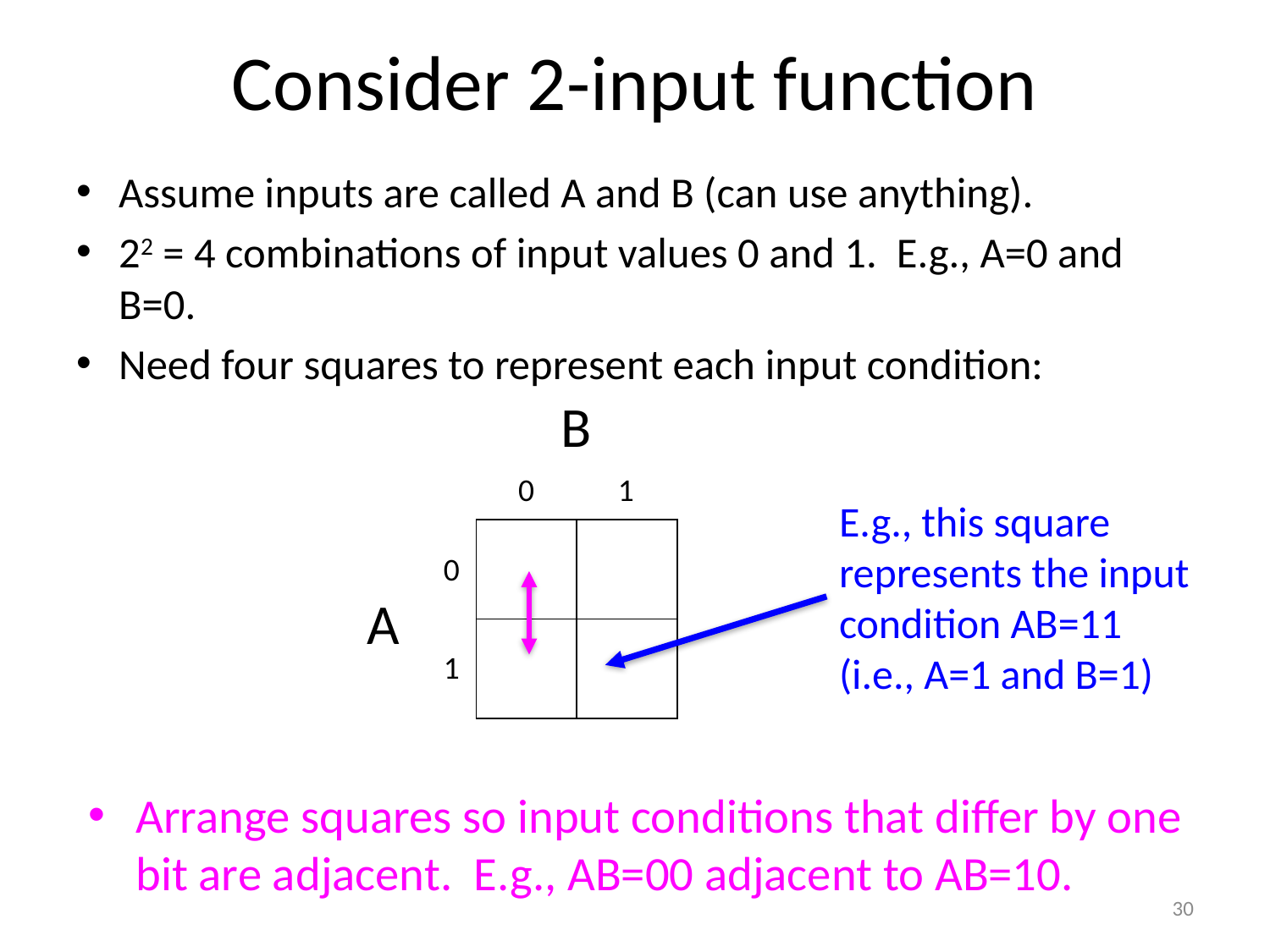

# Consider 2-input function
Assume inputs are called A and B (can use anything).
22 = 4 combinations of input values 0 and 1.  E.g., A=0 and B=0.
Need four squares to represent each input condition:
B
0
1
E.g., this square represents the input condition AB=11 (i.e., A=1 and B=1)
|  |  |
| --- | --- |
|  |  |
0
A
1
Arrange squares so input conditions that differ by one bit are adjacent.  E.g., AB=00 adjacent to AB=10.
30